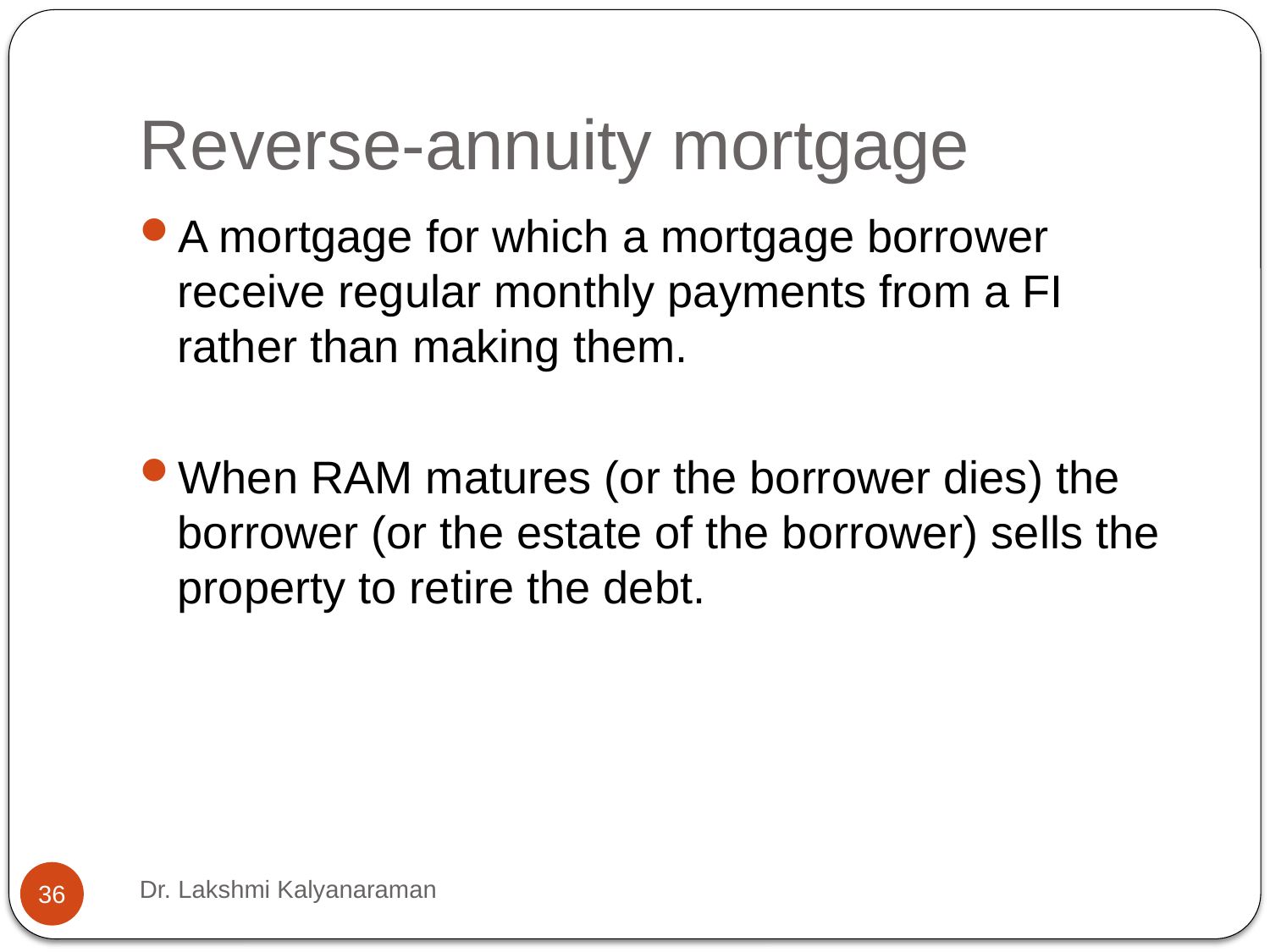

# Reverse-annuity mortgage
A mortgage for which a mortgage borrower receive regular monthly payments from a FI rather than making them.

When RAM matures (or the borrower dies) the borrower (or the estate of the borrower) sells the property to retire the debt.
Dr. Lakshmi Kalyanaraman
36